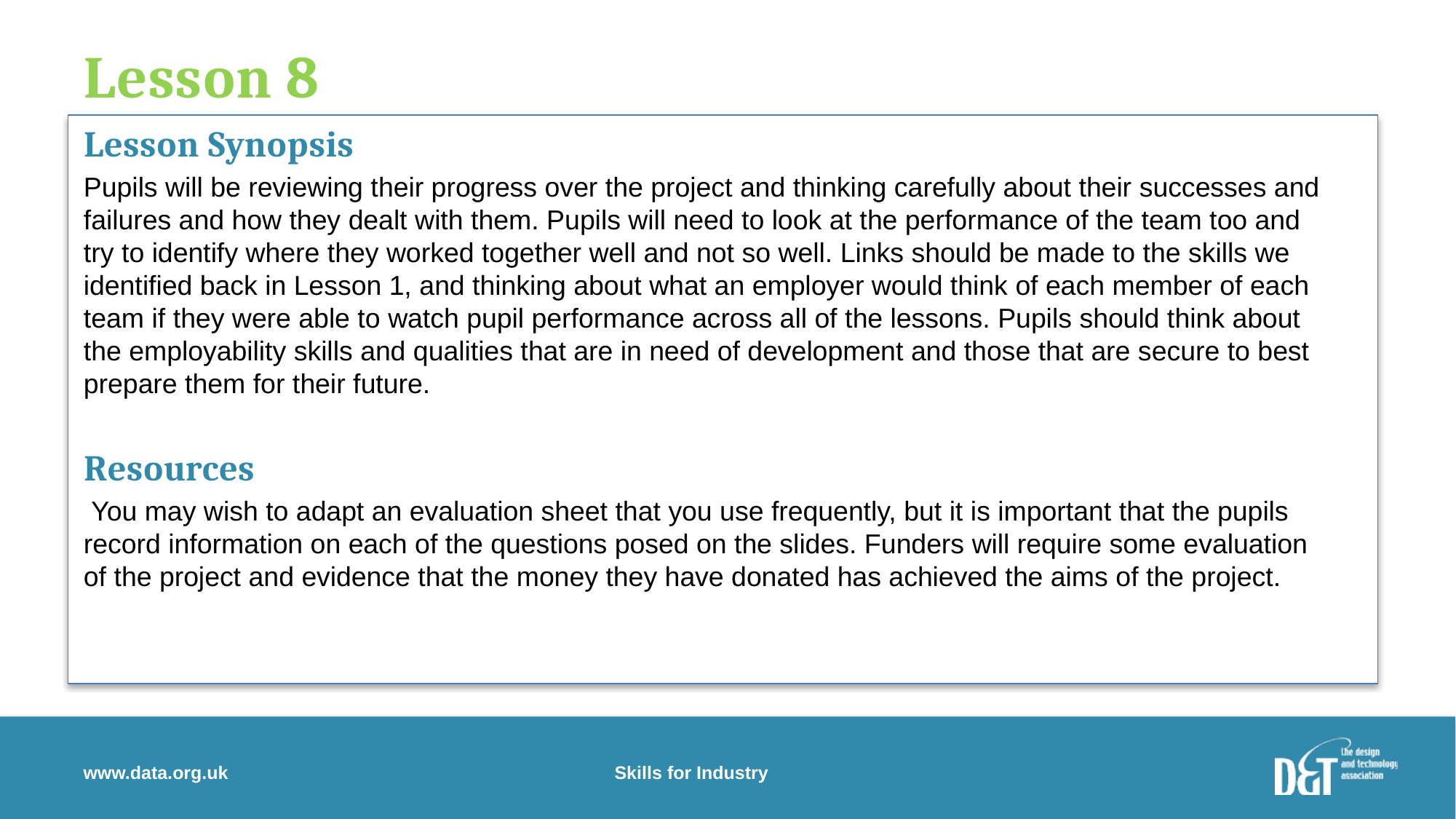

# Lesson 8

Lesson Synopsis
Pupils will be reviewing their progress over the project and thinking carefully about their successes and failures and how they dealt with them. Pupils will need to look at the performance of the team too and try to identify where they worked together well and not so well. Links should be made to the skills we identified back in Lesson 1, and thinking about what an employer would think of each member of each team if they were able to watch pupil performance across all of the lessons. Pupils should think about the employability skills and qualities that are in need of development and those that are secure to best prepare them for their future.

Resources
 You may wish to adapt an evaluation sheet that you use frequently, but it is important that the pupils record information on each of the questions posed on the slides. Funders will require some evaluation of the project and evidence that the money they have donated has achieved the aims of the project.